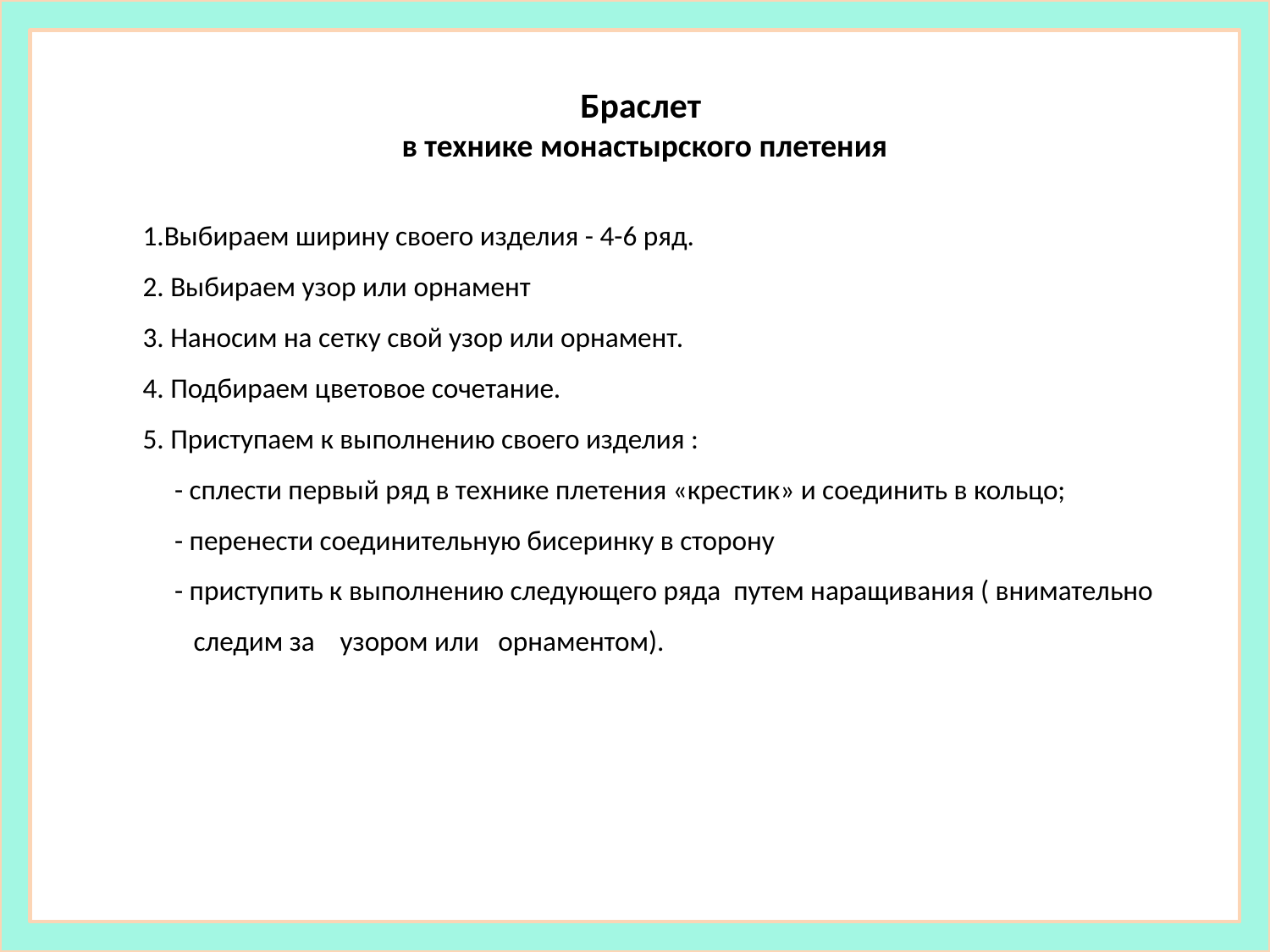

Браслет
в технике монастырского плетения

Выбираем ширину своего изделия - 4-6 ряд.
 Выбираем узор или орнамент
 Наносим на сетку свой узор или орнамент.
 Подбираем цветовое сочетание.
 Приступаем к выполнению своего изделия :
     - сплести первый ряд в технике плетения «крестик» и соединить в кольцо;
     - перенести соединительную бисеринку в сторону
     - приступить к выполнению следующего ряда  путем наращивания ( внимательно
        следим за    узором или   орнаментом).